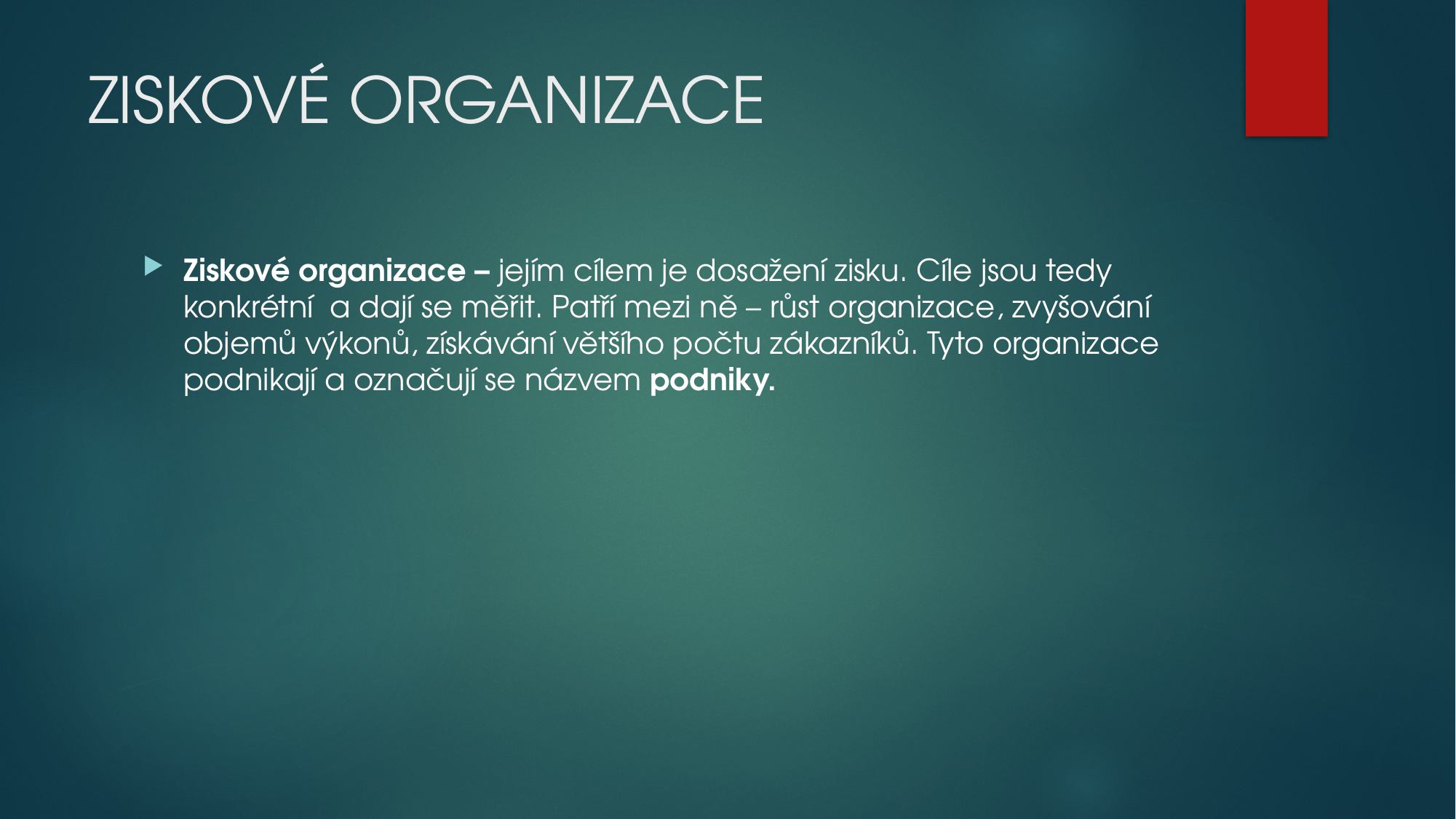

# ZISKOVÉ ORGANIZACE
Ziskové organizace – jejím cílem je dosažení zisku. Cíle jsou tedy konkrétní  a dají se měřit. Patří mezi ně – růst organizace, zvyšování objemů výkonů, získávání většího počtu zákazníků. Tyto organizace podnikají a označují se názvem podniky.